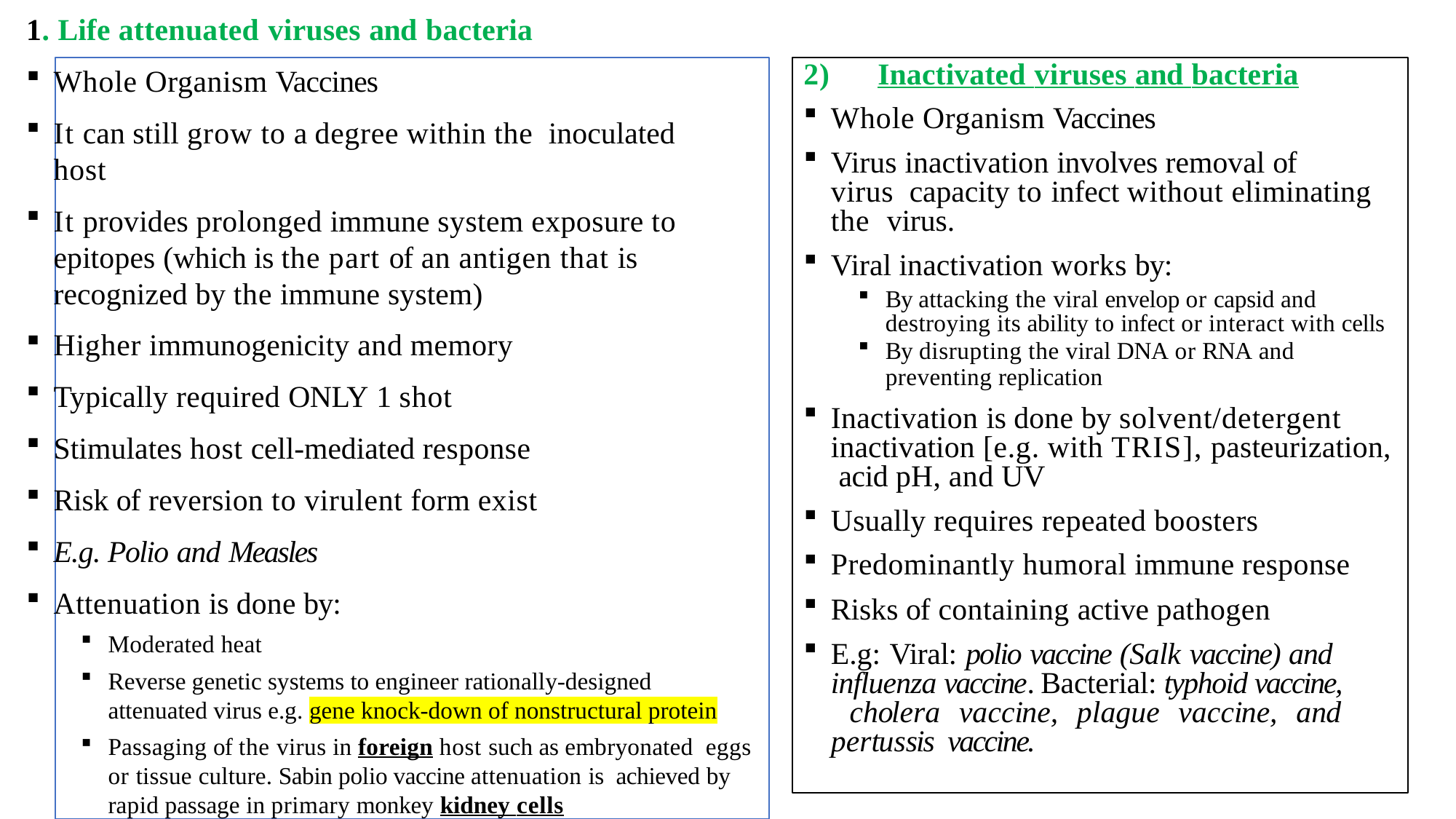

1. Life attenuated viruses and bacteria
Whole Organism Vaccines
It can still grow to a degree within the inoculated
host
It provides prolonged immune system exposure to  epitopes (which is the part of an antigen that is  recognized by the immune system)
Higher immunogenicity and memory
Typically required ONLY 1 shot
Stimulates host cell-mediated response
Risk of reversion to virulent form exist
E.g. Polio and Measles
Attenuation is done by:
Moderated heat
Reverse genetic systems to engineer rationally-designed attenuated virus e.g. gene knock-down of nonstructural protein
Passaging of the virus in foreign host such as embryonated  eggs or tissue culture. Sabin polio vaccine attenuation is  achieved by rapid passage in primary monkey kidney cells
# 2)	Inactivated viruses and bacteria

Whole Organism Vaccines
Virus inactivation involves removal of virus  capacity to infect without eliminating the  virus.
Viral inactivation works by:
By attacking the viral envelop or capsid and  destroying its ability to infect or interact with cells
By disrupting the viral DNA or RNA and
preventing replication
Inactivation is done by solvent/detergent  inactivation [e.g. with TRIS], pasteurization,  acid pH, and UV
Usually requires repeated boosters
Predominantly humoral immune response
Risks of containing active pathogen
E.g: Viral: polio vaccine (Salk vaccine) and  influenza vaccine. Bacterial: typhoid vaccine,  cholera vaccine, plague vaccine, and pertussis  vaccine.